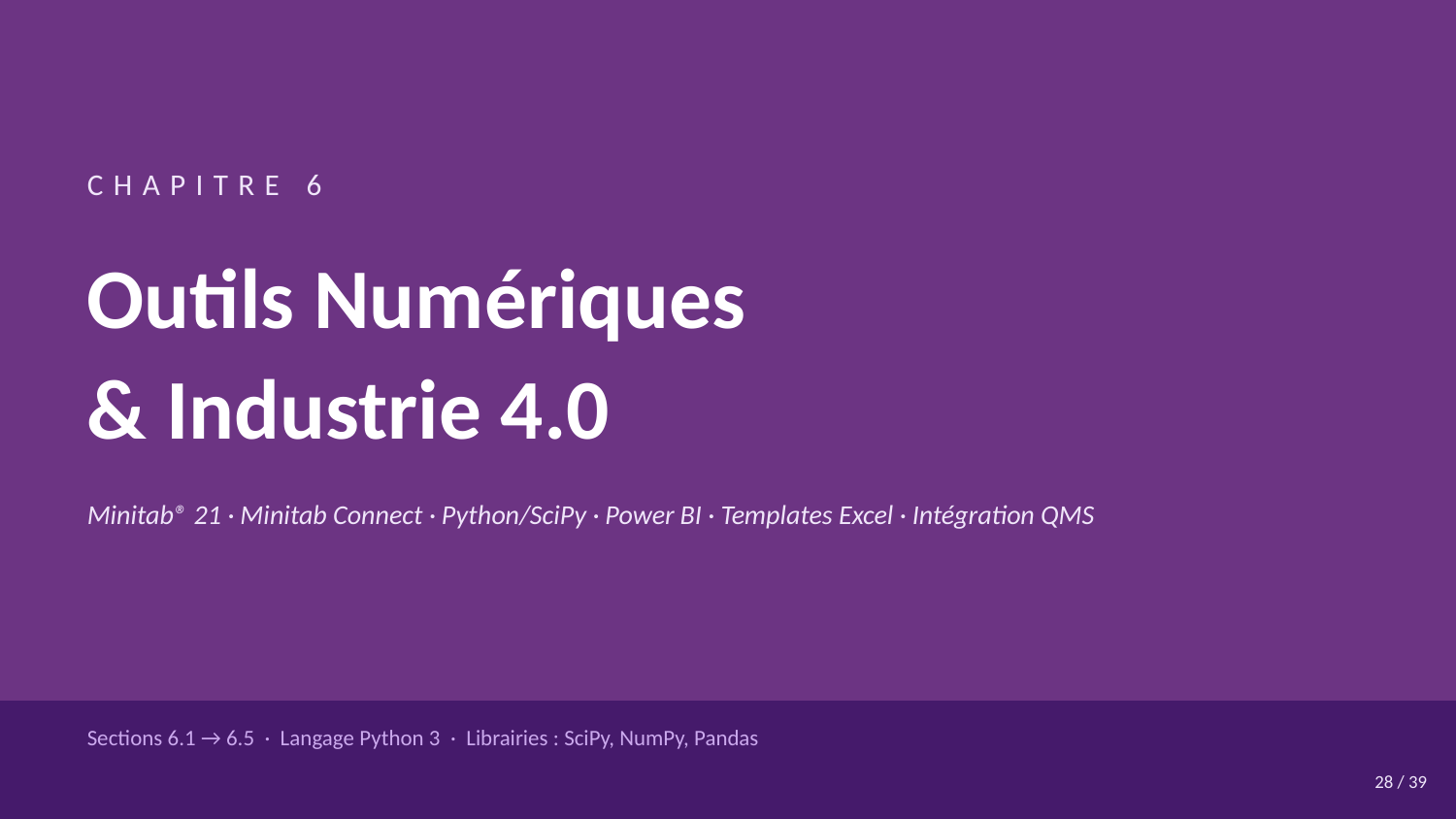

CHAPITRE 6
Outils Numériques
& Industrie 4.0
Minitab® 21 · Minitab Connect · Python/SciPy · Power BI · Templates Excel · Intégration QMS

Sections 6.1 → 6.5  ·  Langage Python 3  ·  Librairies : SciPy, NumPy, Pandas
28 / 39